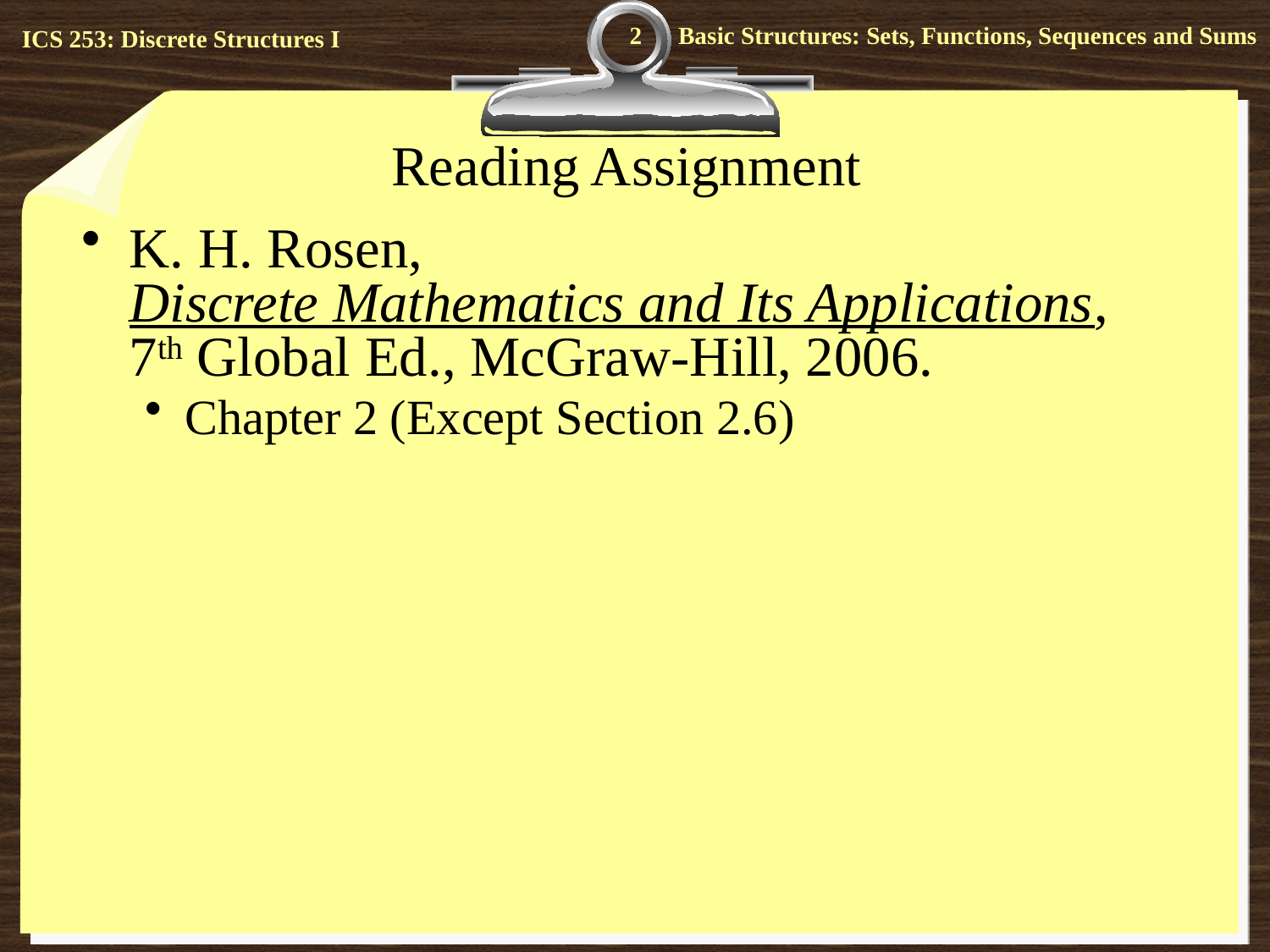

2
# Reading Assignment
K. H. Rosen, Discrete Mathematics and Its Applications, 7th Global Ed., McGraw-Hill, 2006.
Chapter 2 (Except Section 2.6)